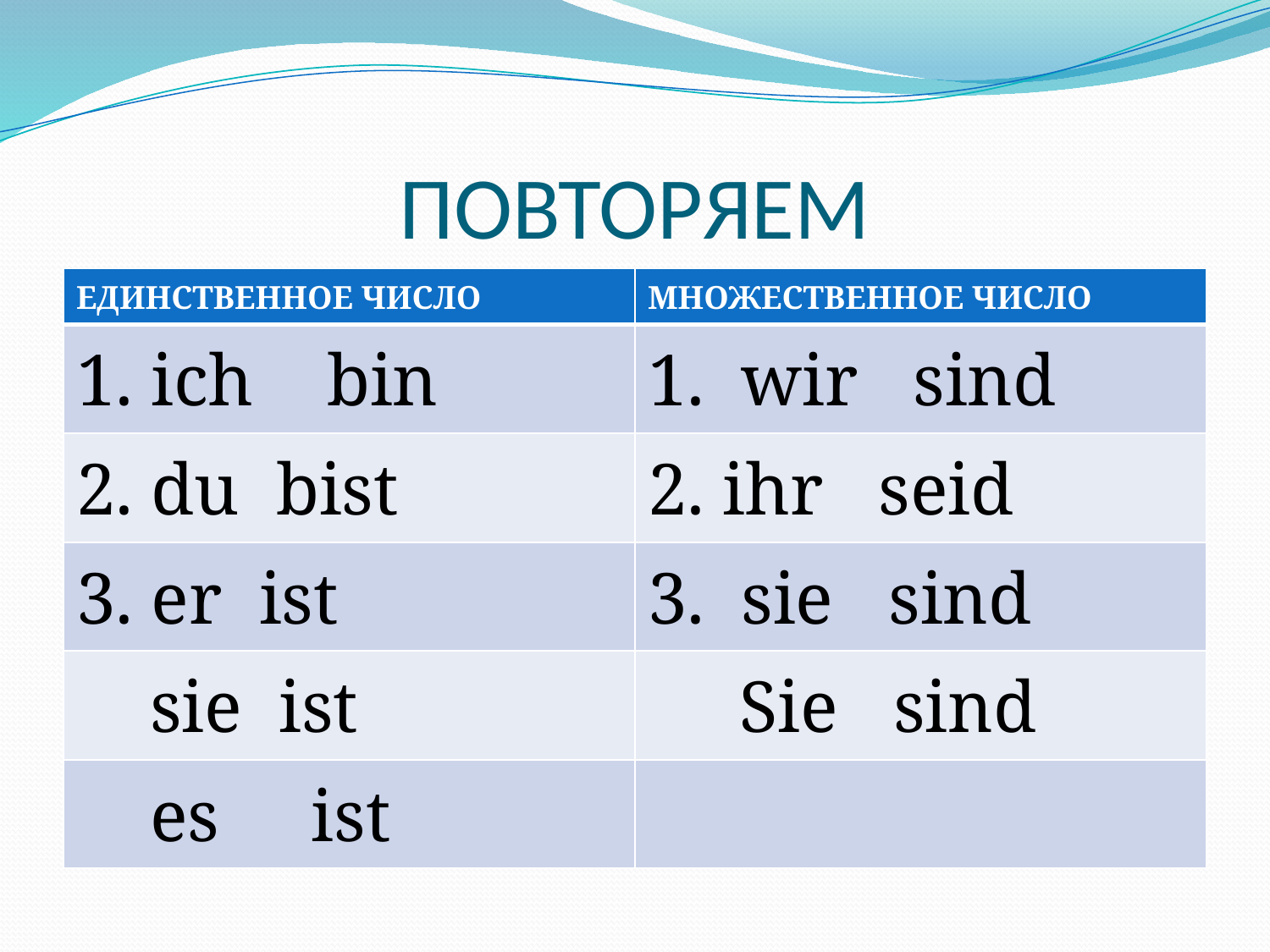

# ПОВТОРЯЕМ
| ЕДИНСТВЕННОЕ ЧИСЛО | МНОЖЕСТВЕННОЕ ЧИСЛО |
| --- | --- |
| 1. ich bin | 1. wir sind |
| 2. du bist | 2. ihr seid |
| 3. er ist | 3. sie sind |
| sie ist | Sie sind |
| es ist |  |